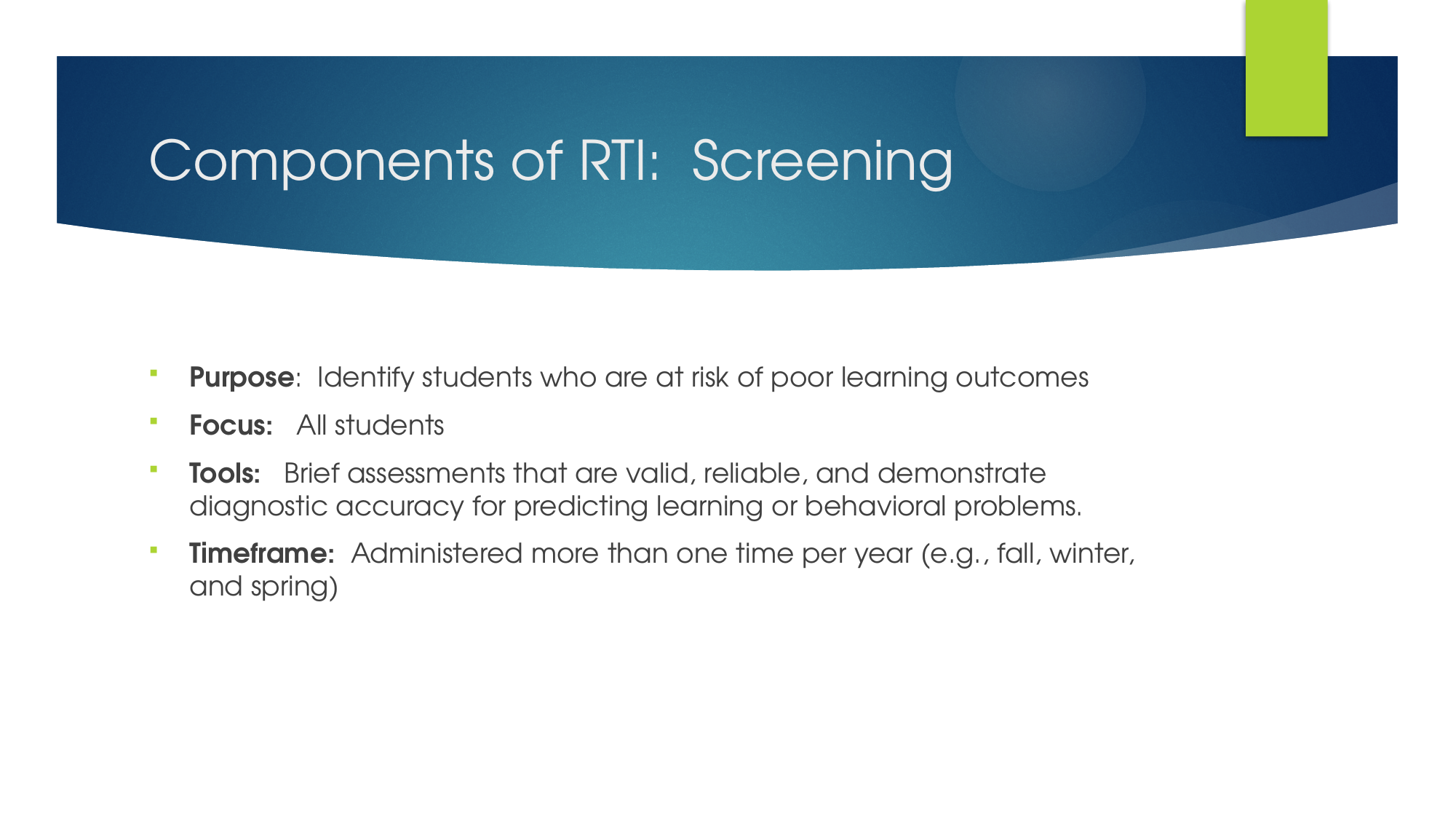

# Components of RTI:  Screening

Purpose:  Identify students who are at risk of poor learning outcomes
Focus:   All students
Tools:   Brief assessments that are valid, reliable, and demonstrate diagnostic accuracy for predicting learning or behavioral problems.
Timeframe:  Administered more than one time per year (e.g., fall, winter, and spring)